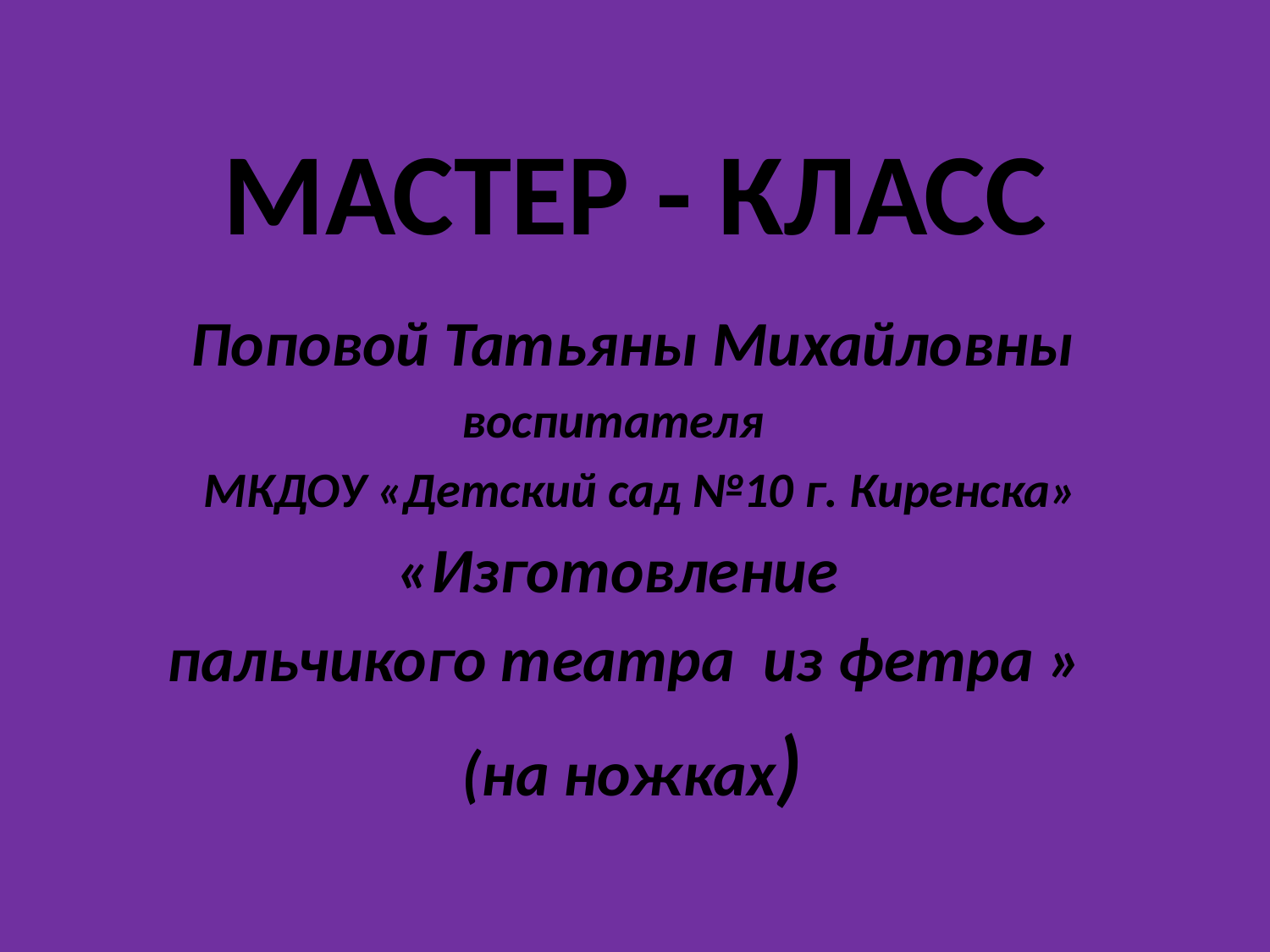

# МАСТЕР - КЛАСС
   Поповой Татьяны Михайловны
                            воспитателя
     МКДОУ «Детский сад №10 г. Киренска»
   «Изготовление
пальчикого театра  из фетра »
 (на ножках)